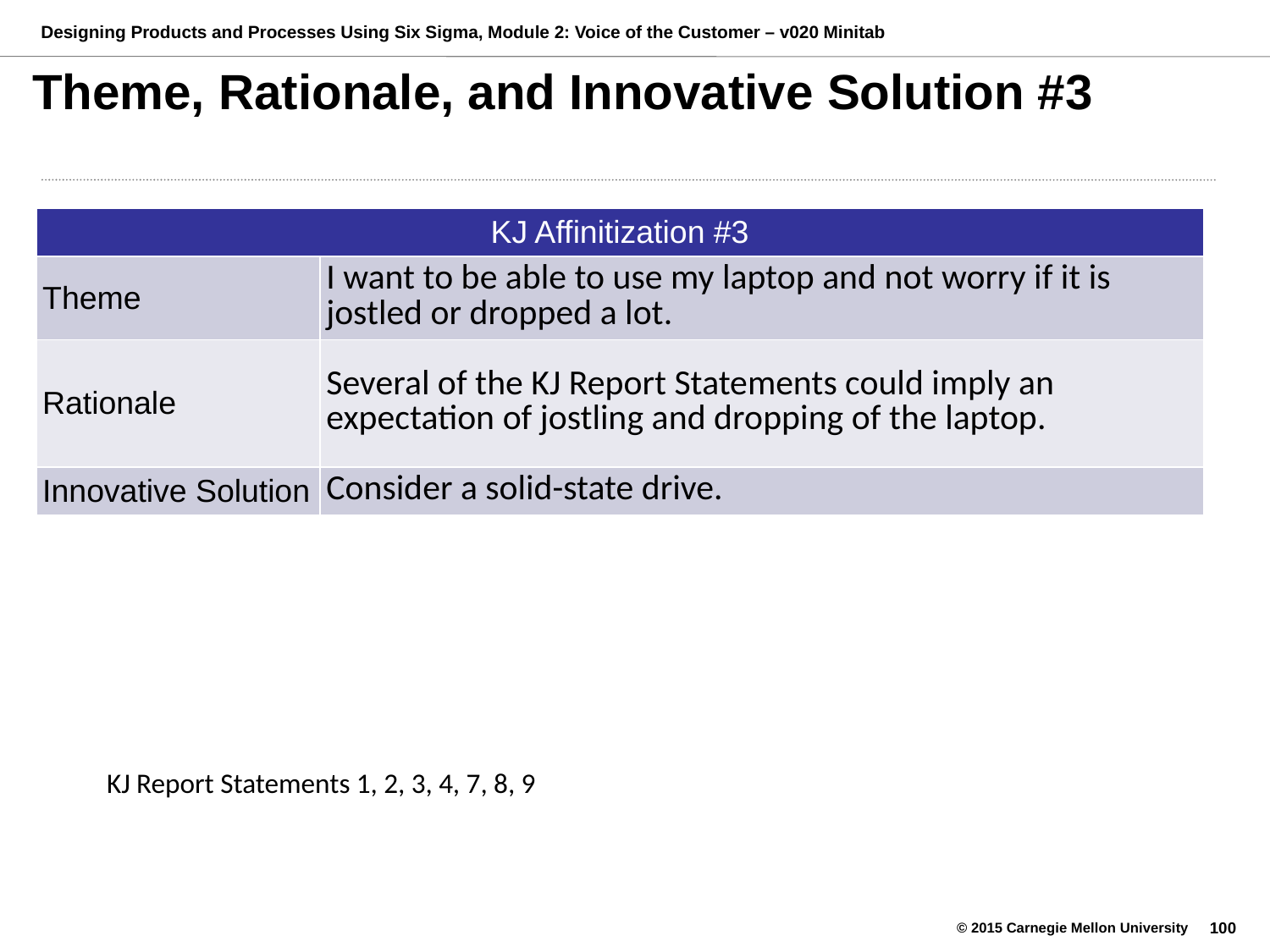

# Theme, Rationale, and Innovative Solution #3
| KJ Affinitization #3 |  |
| --- | --- |
| Theme | I want to be able to use my laptop and not worry if it is jostled or dropped a lot. |
| Rationale | Several of the KJ Report Statements could imply an expectation of jostling and dropping of the laptop. |
| Innovative Solution | Consider a solid-state drive. |
KJ Report Statements 1, 2, 3, 4, 7, 8, 9